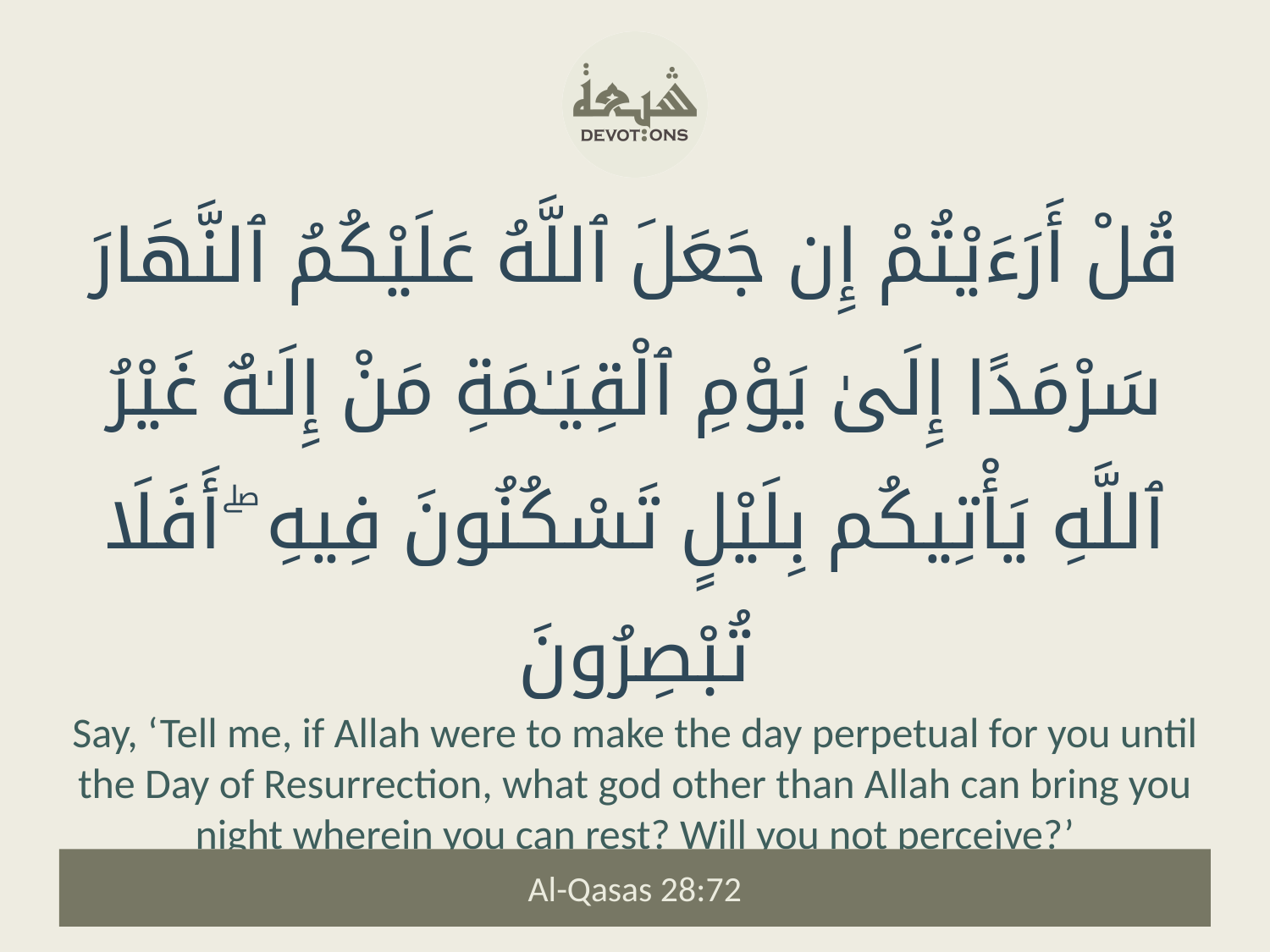

قُلْ أَرَءَيْتُمْ إِن جَعَلَ ٱللَّهُ عَلَيْكُمُ ٱلنَّهَارَ سَرْمَدًا إِلَىٰ يَوْمِ ٱلْقِيَـٰمَةِ مَنْ إِلَـٰهٌ غَيْرُ ٱللَّهِ يَأْتِيكُم بِلَيْلٍ تَسْكُنُونَ فِيهِ ۖ أَفَلَا تُبْصِرُونَ
Say, ‘Tell me, if Allah were to make the day perpetual for you until the Day of Resurrection, what god other than Allah can bring you night wherein you can rest? Will you not perceive?’
Al-Qasas 28:72